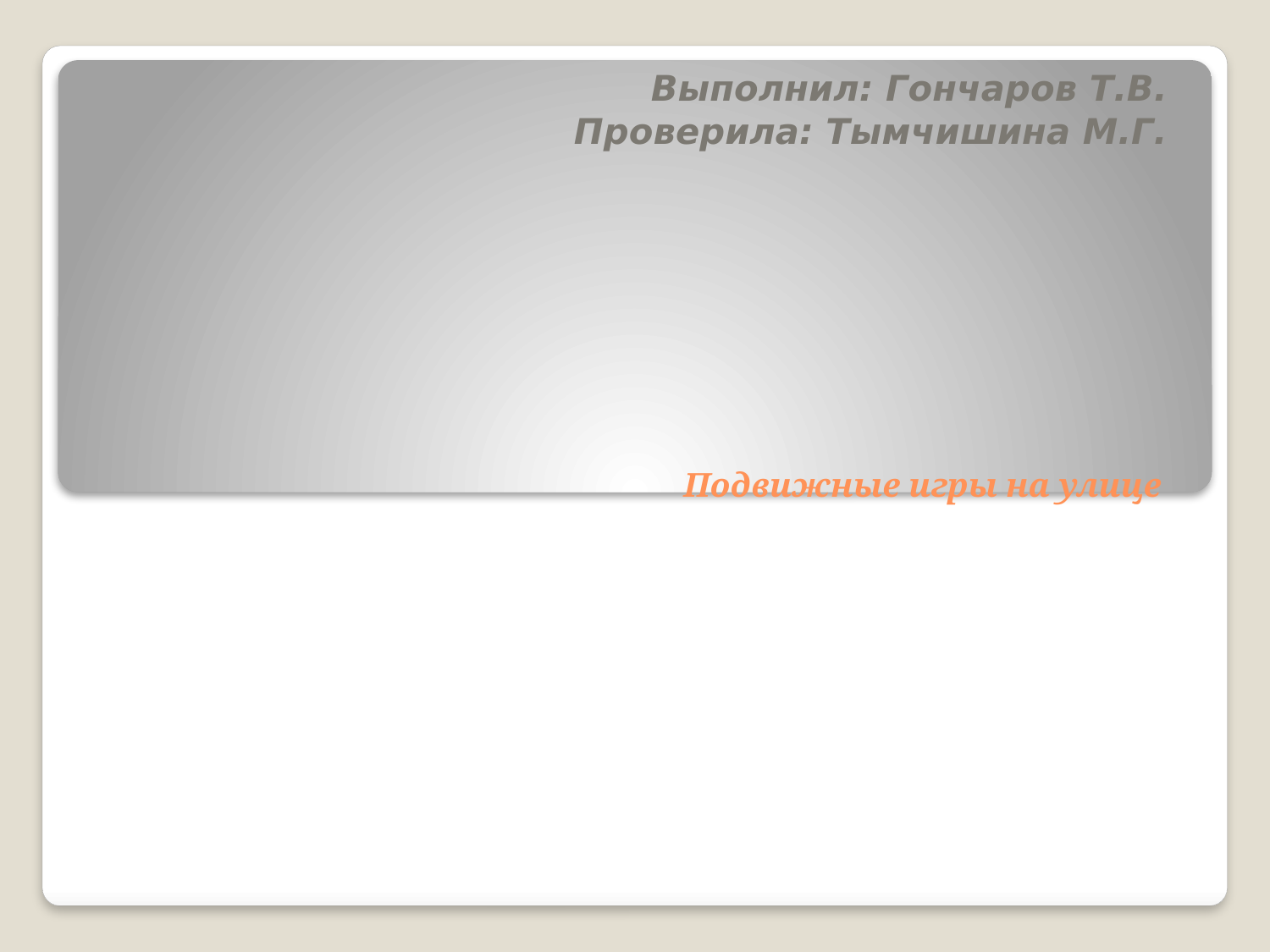

Выполнил: Гончаров Т.В.
 Проверила: Тымчишина М.Г.
# Подвижные игры на улице